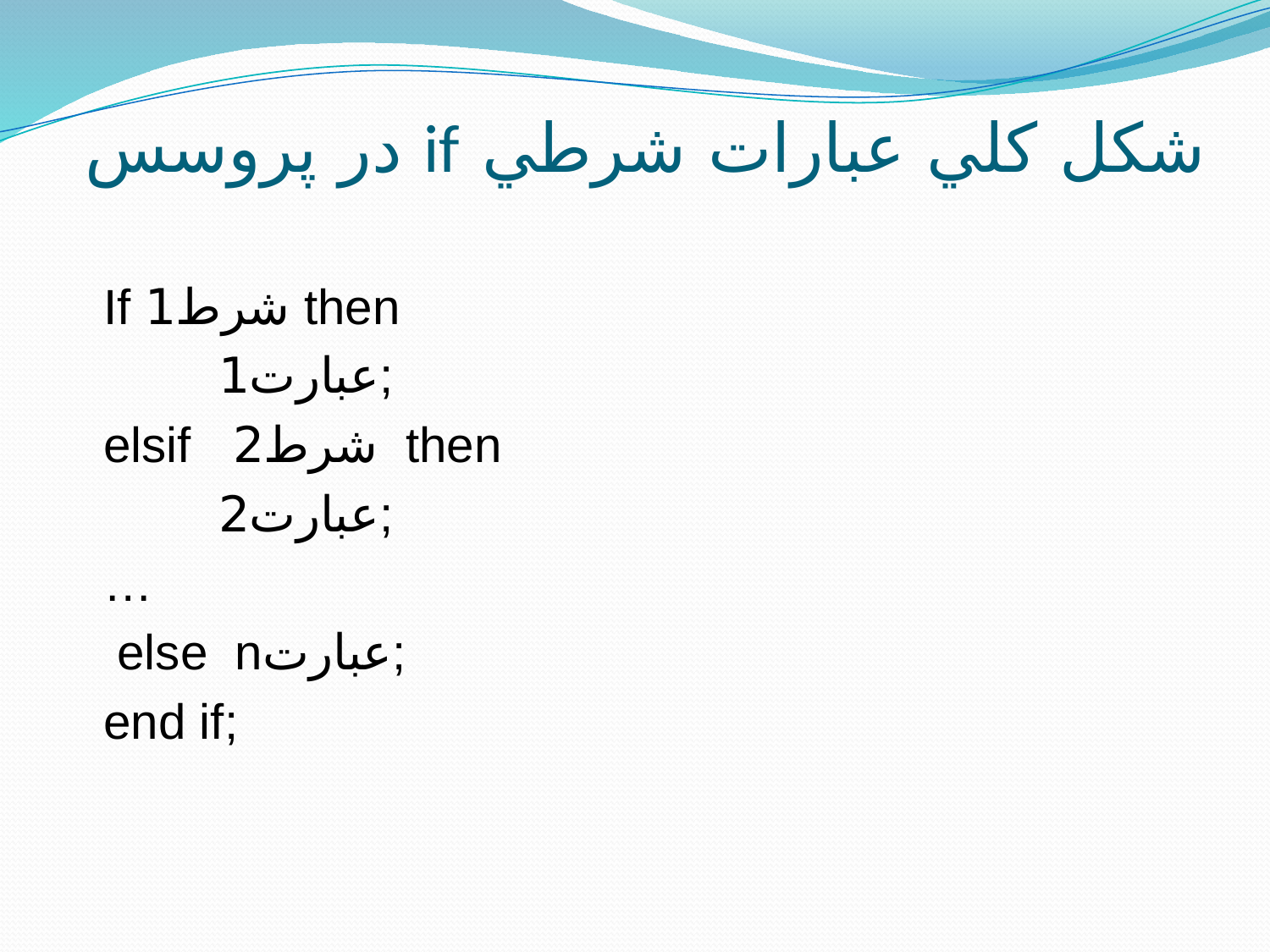

# شکل کلي عبارات شرطي if در پروسس
  If شرط1 then
	 عبارت1;
  elsif   شرط2  then
	 عبارت2;
  …
   else  nعبارت;
  end if;